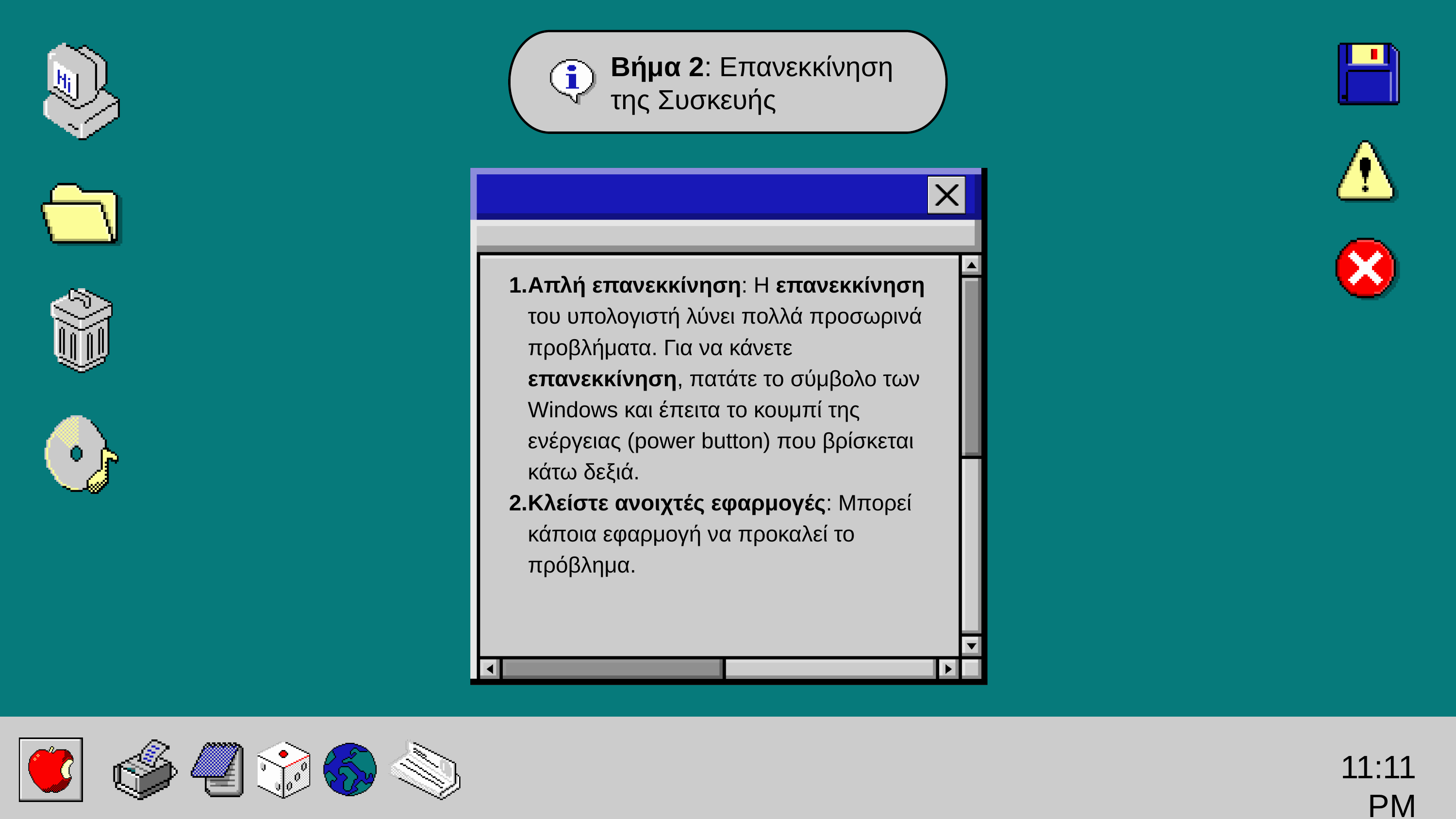

Βήμα 2: Επανεκκίνηση της Συσκευής

Απλή επανεκκίνηση: Η επανεκκίνηση του υπολογιστή λύνει πολλά προσωρινά προβλήματα. Για να κάνετε επανεκκίνηση, πατάτε το σύμβολο των Windows και έπειτα το κουμπί της ενέργειας (power button) που βρίσκεται κάτω δεξιά.
Κλείστε ανοιχτές εφαρμογές: Μπορεί κάποια εφαρμογή να προκαλεί το πρόβλημα.

11:11PM